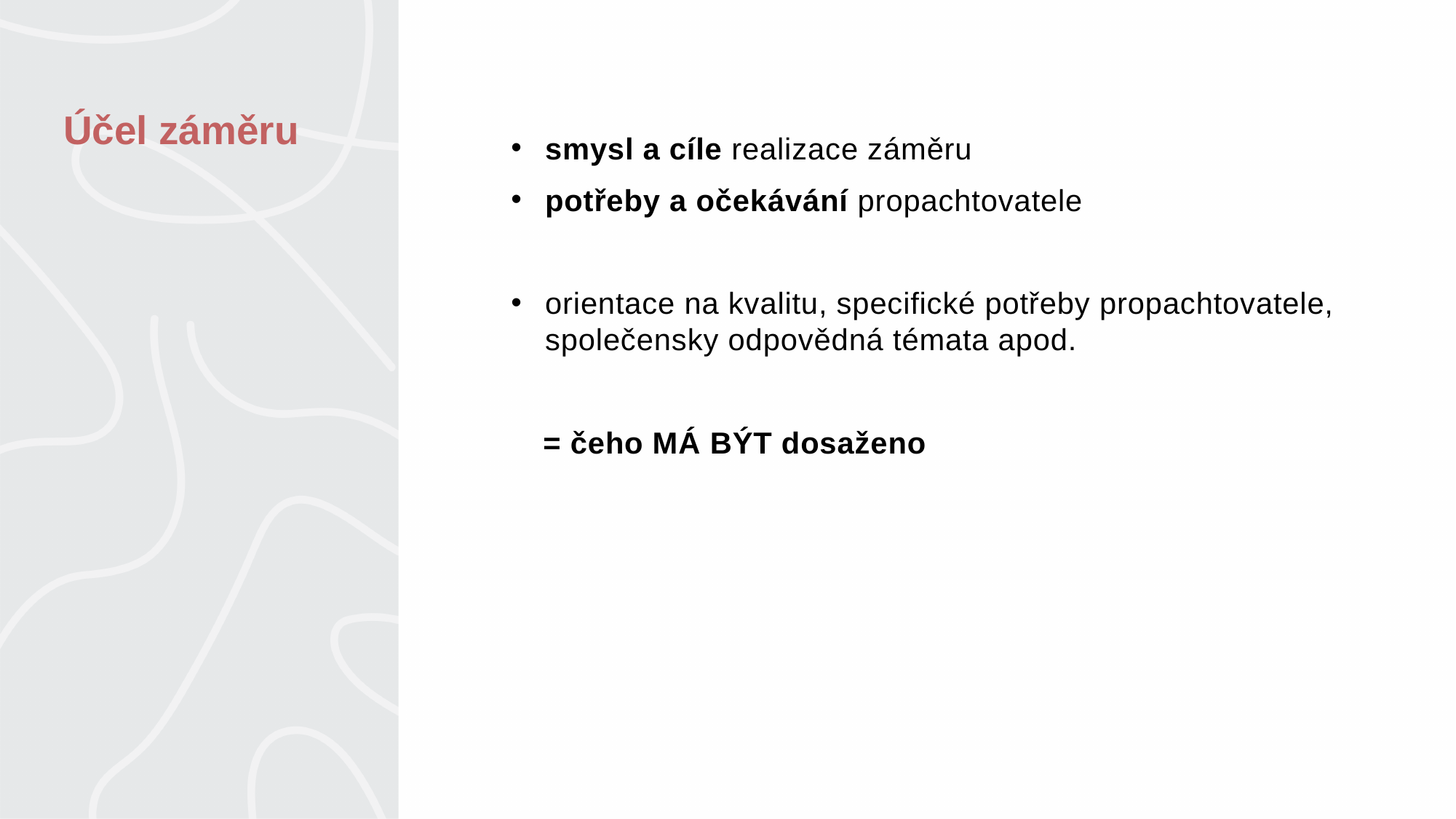

# Účel záměru
smysl a cíle realizace záměru
potřeby a očekávání propachtovatele

orientace na kvalitu, specifické potřeby propachtovatele, společensky odpovědná témata apod.

= čeho MÁ BÝT dosaženo